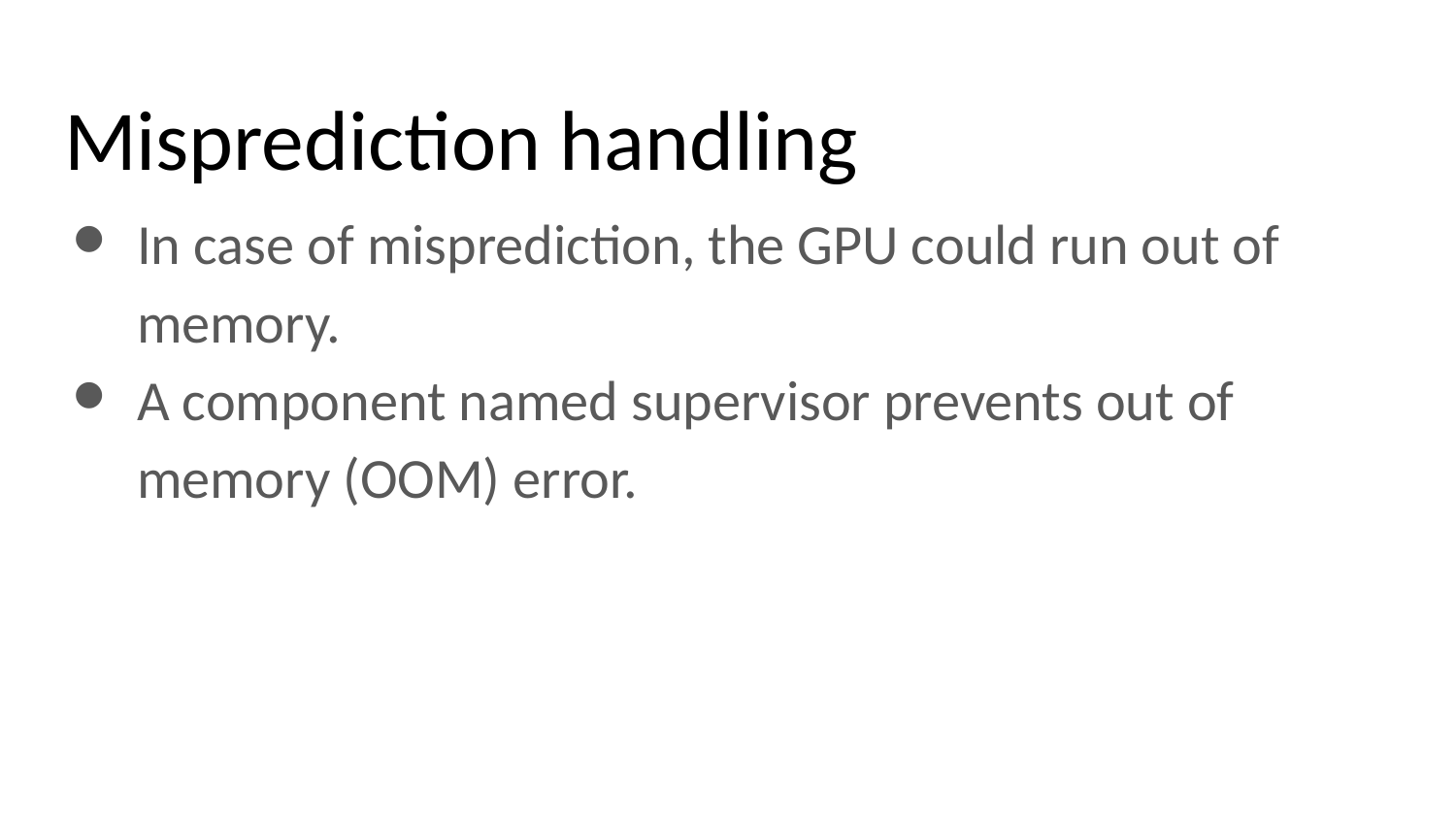

# Misprediction handling
In case of misprediction, the GPU could run out of memory.
A component named supervisor prevents out of memory (OOM) error.